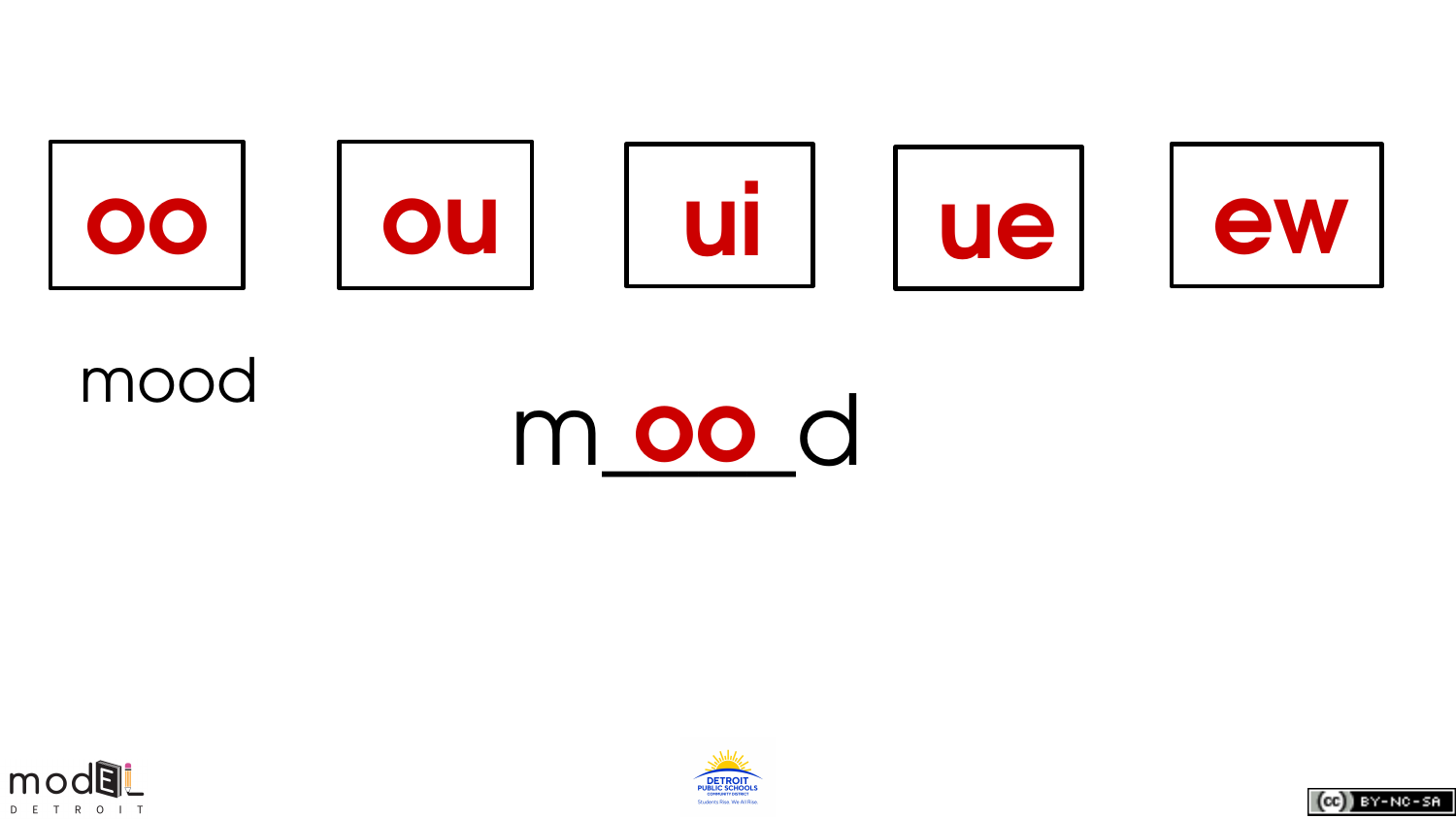

oo
 ou
  ui

 ew

 ue

   m____d
 mood
oo